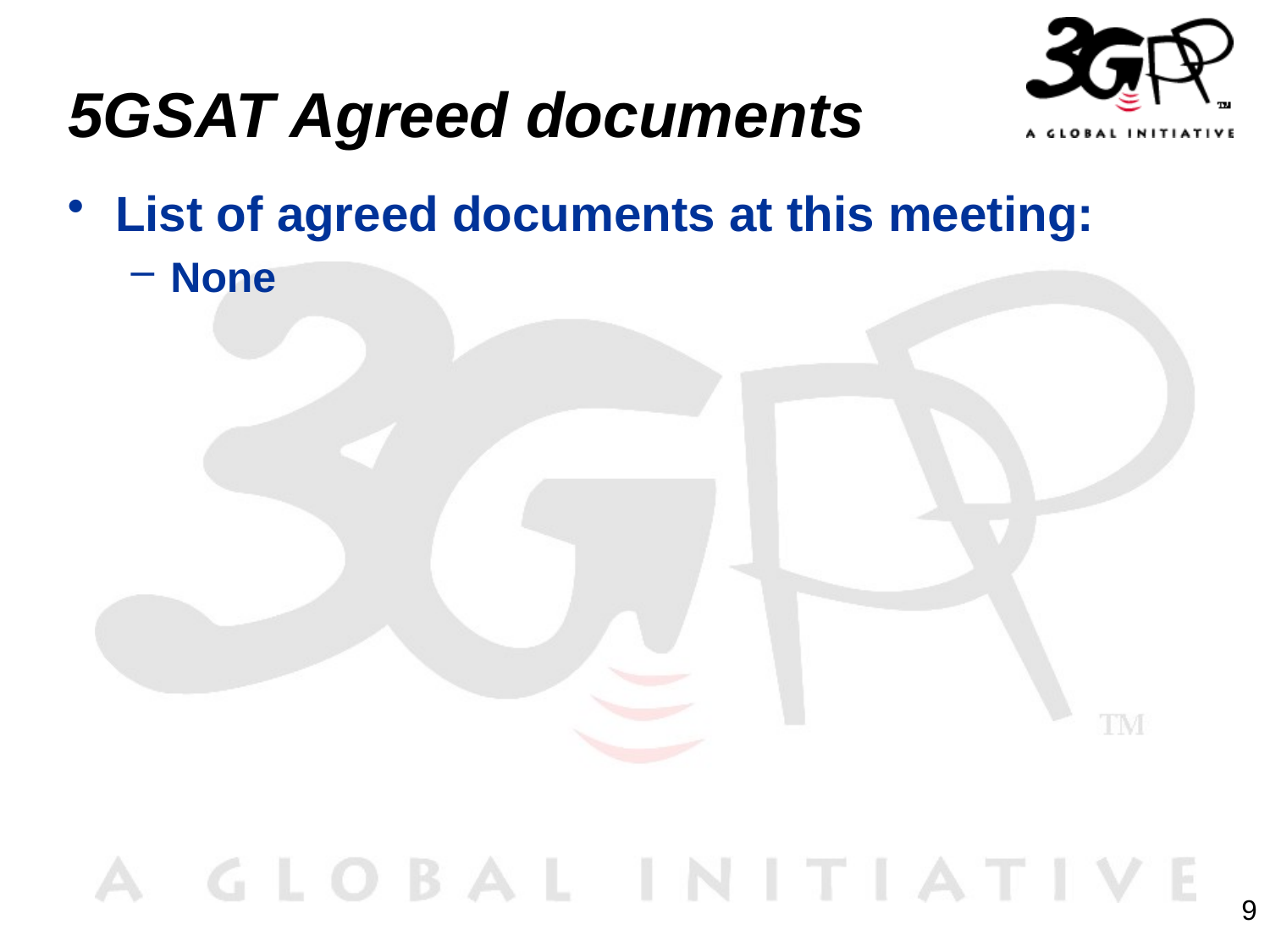

# 5GSAT Agreed documents
List of agreed documents at this meeting:
None
9